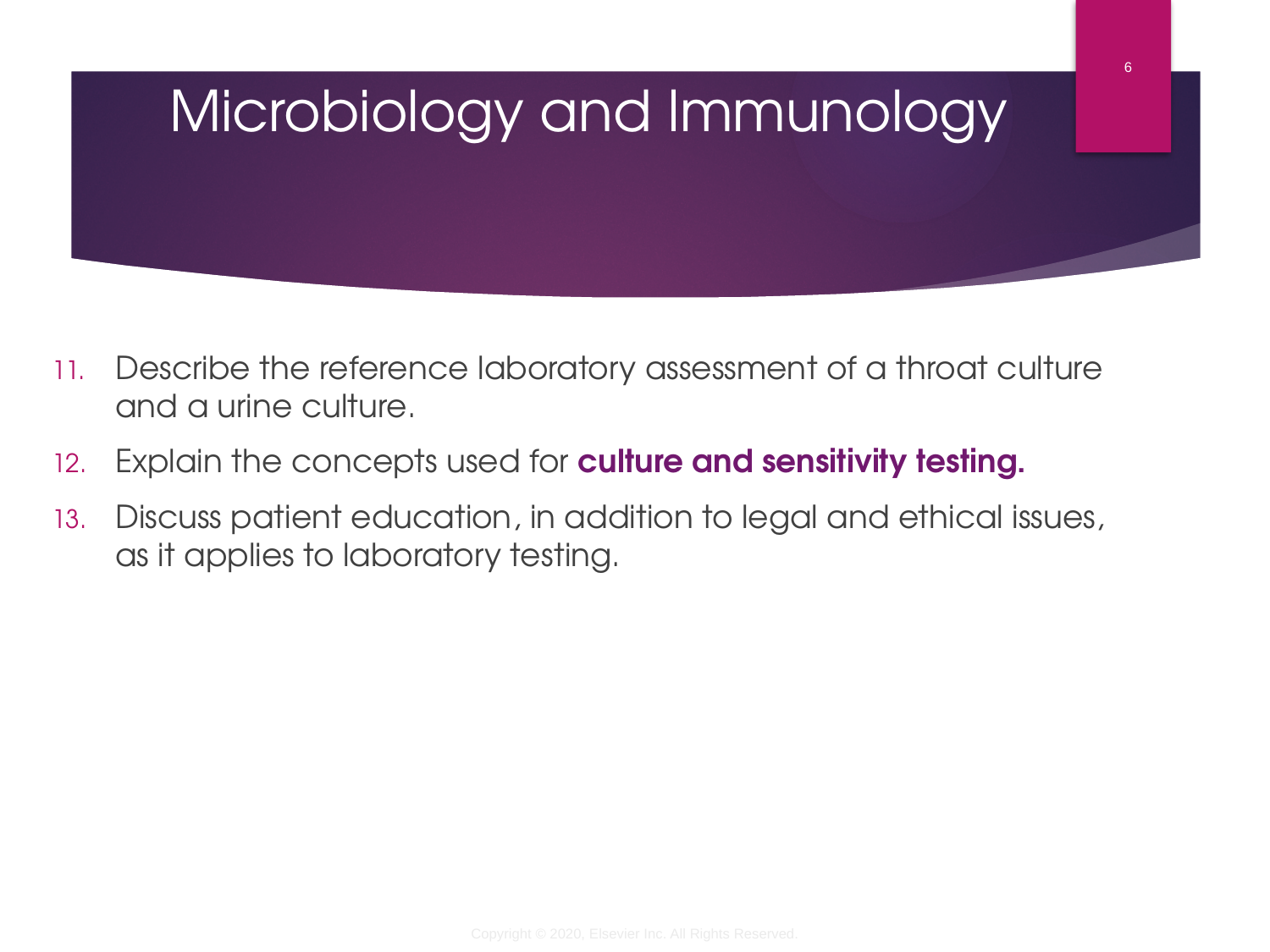

6

# Microbiology and Immunology (S
Describe the reference laboratory assessment of a throat culture and a urine culture.
Explain the concepts used for culture and sensitivity testing.
Discuss patient education, in addition to legal and ethical issues, as it applies to laboratory testing.